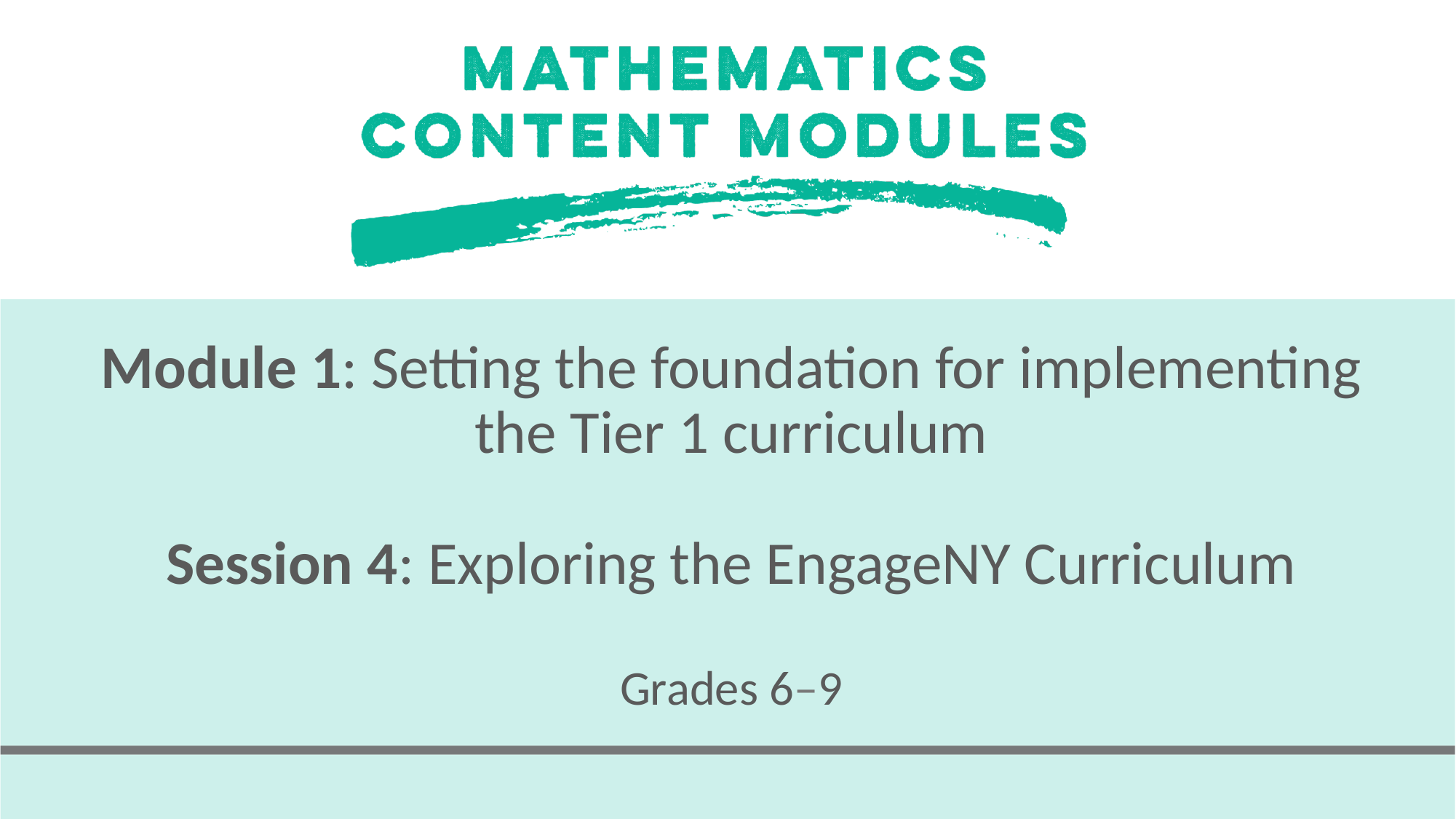

# Module 1: Setting the foundation for implementing the Tier 1 curriculum Session 4: Exploring the EngageNY Curriculum Grades 6–9